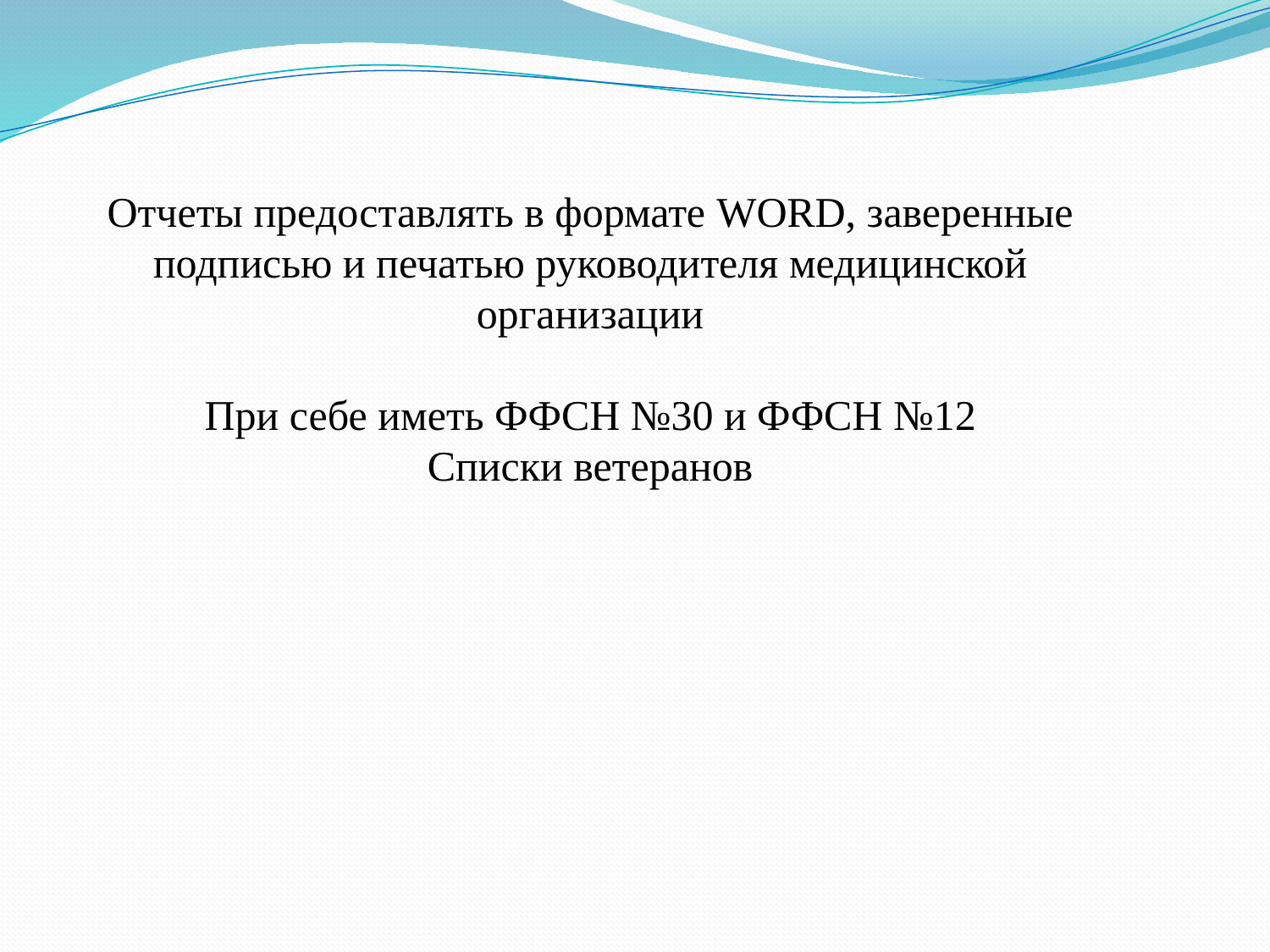

Отчеты предоставлять в формате WORD, заверенные подписью и печатью руководителя медицинской организации

При себе иметь ФФСН №30 и ФФСН №12
Списки ветеранов